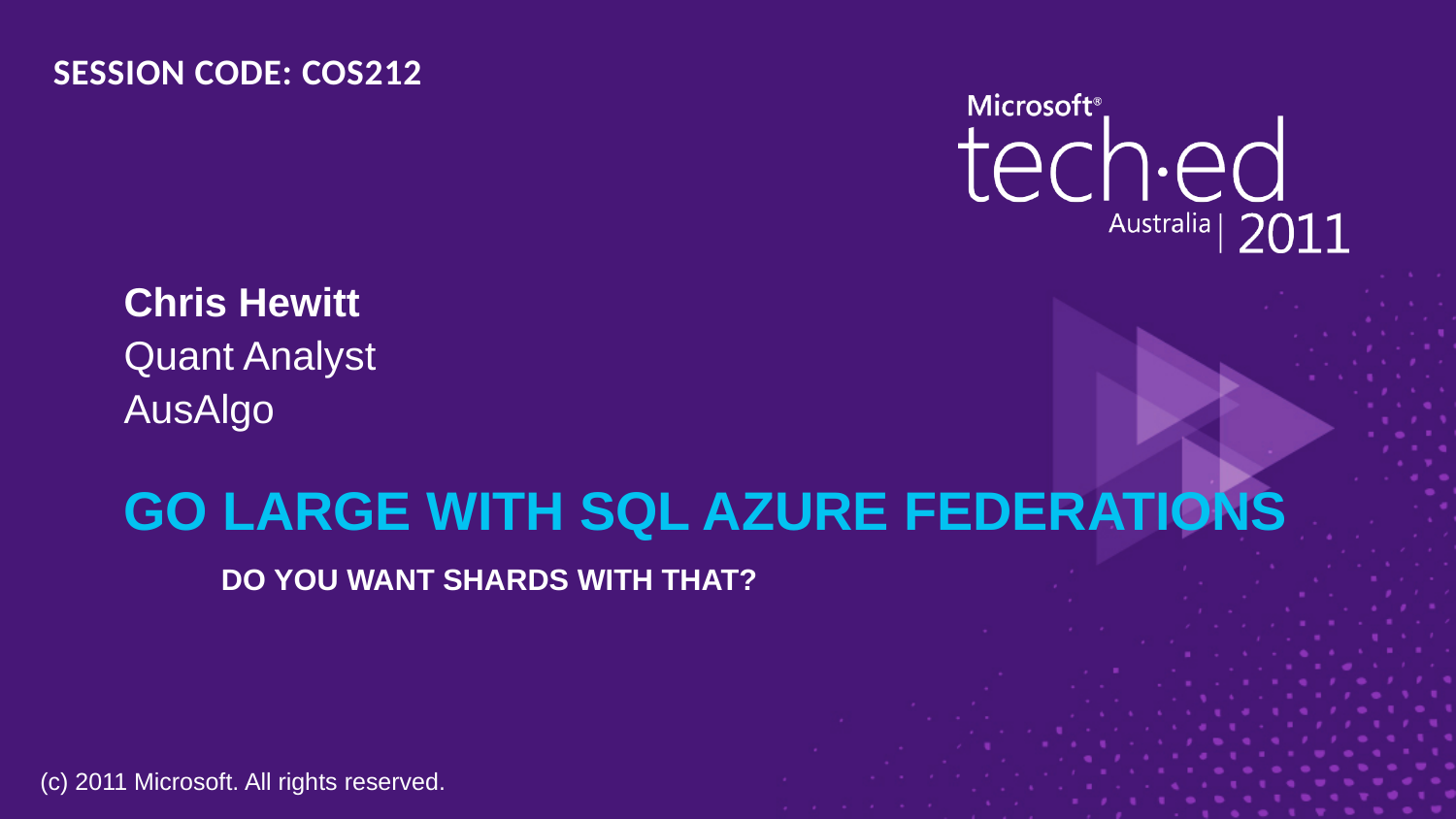

SESSION CODE: COS212
Chris Hewitt
Quant Analyst
AusAlgo
# Go Large with SQL Azure Federations Do you want shards with that?
(c) 2011 Microsoft. All rights reserved.